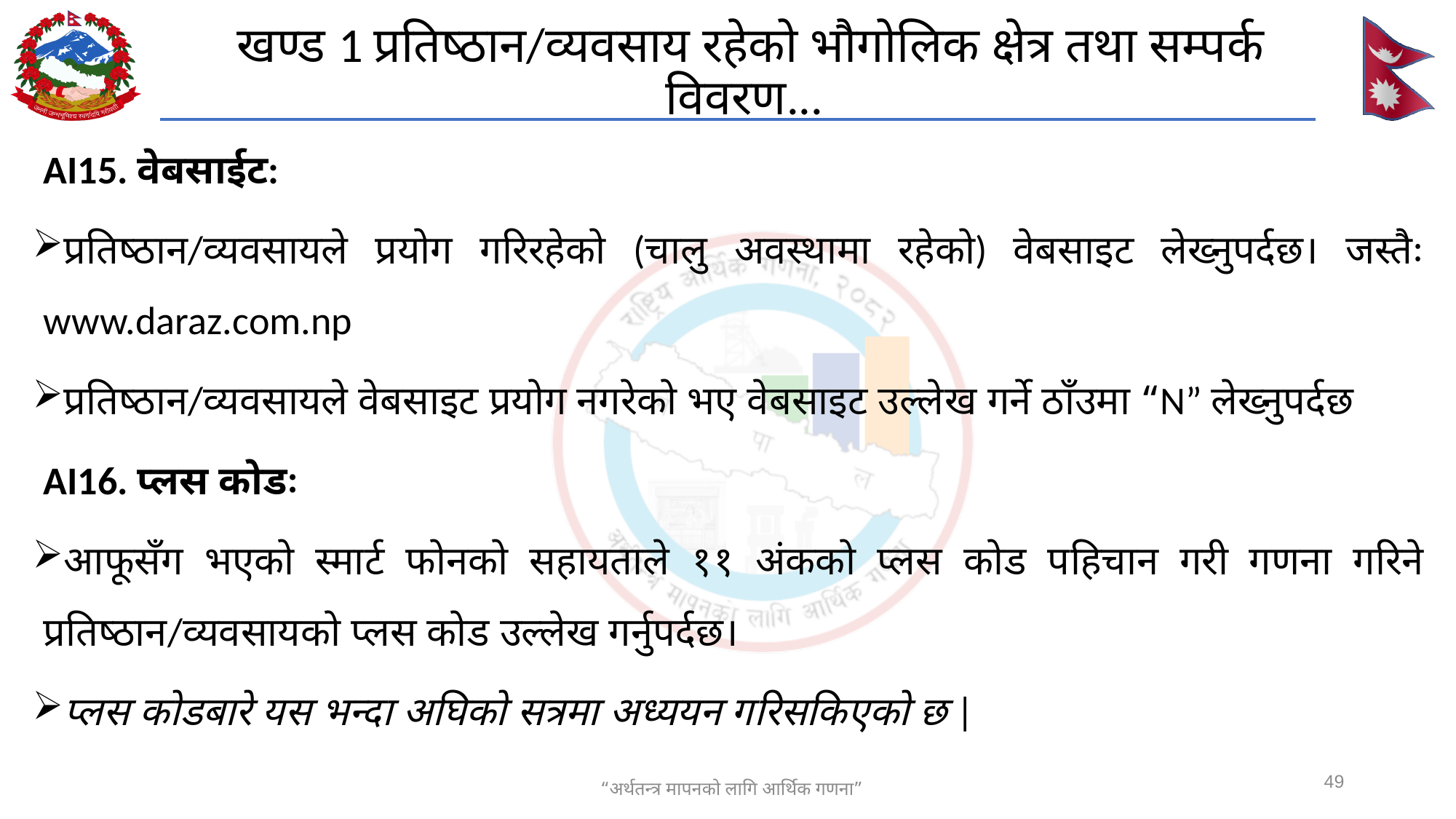

# खण्ड 1 प्रतिष्ठान/व्यवसाय रहेको भौगोलिक क्षेत्र तथा सम्पर्क विवरण...
AI15. वेबसाईट:
प्रतिष्ठान/व्यवसायले प्रयोग गरिरहेको (चालु अवस्थामा रहेको) वेबसाइट लेख्नुपर्दछ। जस्तैः www.daraz.com.np
प्रतिष्ठान/व्यवसायले वेबसाइट प्रयोग नगरेको भए वेबसाइट उल्लेख गर्ने ठाँउमा “N” लेख्नुपर्दछ
AI16. प्लस कोडः
आफूसँग भएको स्मार्ट फोनको सहायताले ११ अंकको प्लस कोड पहिचान गरी गणना गरिने प्रतिष्ठान/व्यवसायको प्लस कोड उल्लेख गर्नुपर्दछ।
प्लस कोडबारे यस भन्दा अघिको सत्रमा अध्ययन गरिसकिएको छ |

49
“अर्थतन्त्र मापनको लागि आर्थिक गणना”